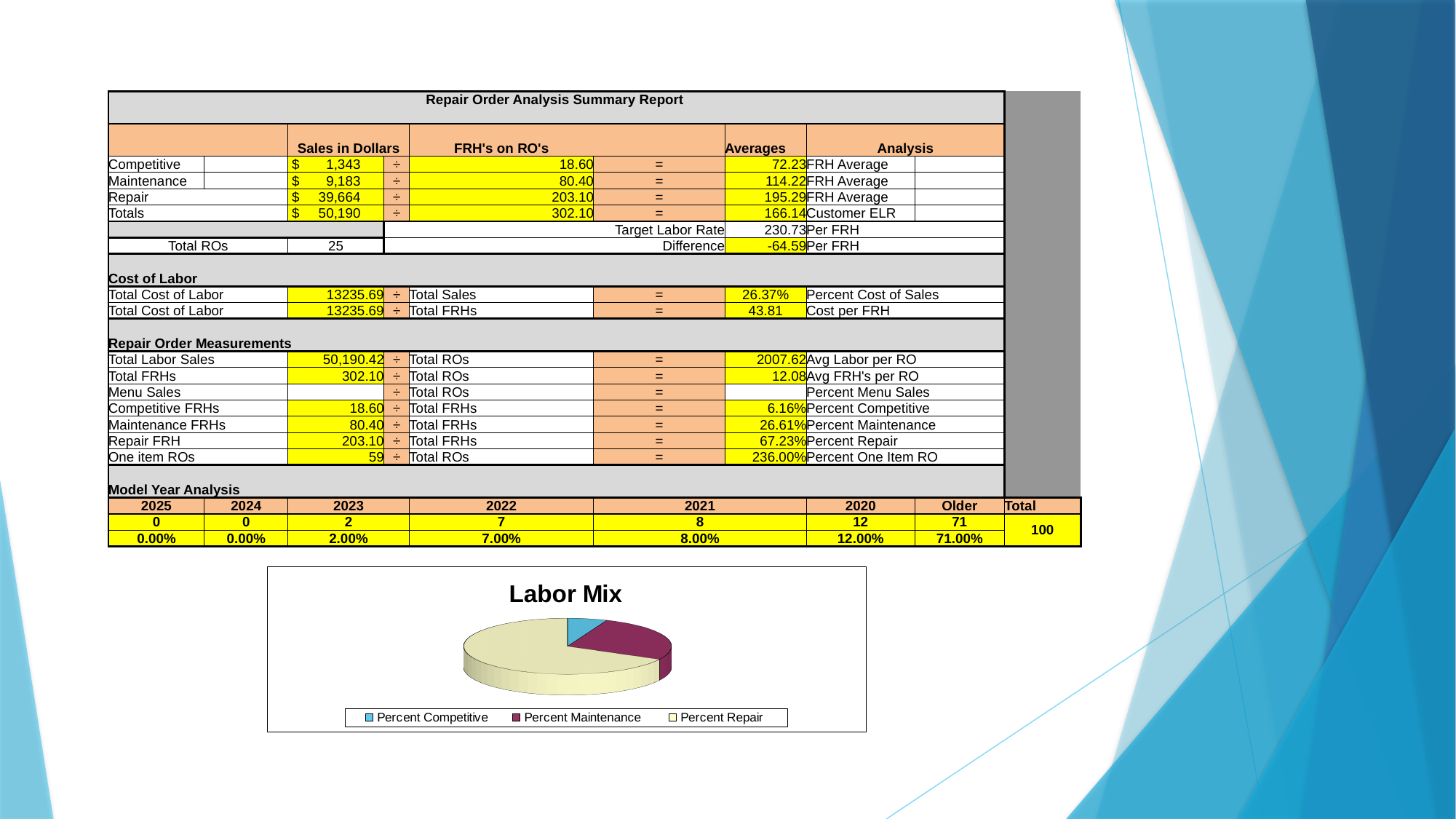

| Repair Order Analysis Summary Report |  |  |  |  |  |  |  |  |  |
| --- | --- | --- | --- | --- | --- | --- | --- | --- | --- |
|  |  |  |  |  |  |  |  |  |  |
|  |  | Sales in Dollars |  | FRH's on RO's |  |  |  |  |  |
|  |  |  |  |  |  | Averages | Analysis |  |  |
| Competitive |  | $ 1,343 | ÷ | 18.60 | = | 72.23 | FRH Average |  |  |
| Maintenance |  | $ 9,183 | ÷ | 80.40 | = | 114.22 | FRH Average |  |  |
| Repair |  | $ 39,664 | ÷ | 203.10 | = | 195.29 | FRH Average |  |  |
| Totals |  | $ 50,190 | ÷ | 302.10 | = | 166.14 | Customer ELR |  |  |
|  |  |  |  |  | Target Labor Rate | 230.73 | Per FRH |  |  |
| Total ROs |  | 25 |  |  | Difference | -64.59 | Per FRH |  |  |
|  |  |  |  |  |  |  |  |  |  |
| Cost of Labor |  |  |  |  |  |  |  |  |  |
| Total Cost of Labor |  | 13235.69 | ÷ | Total Sales | = | 26.37% | Percent Cost of Sales |  |  |
| Total Cost of Labor |  | 13235.69 | ÷ | Total FRHs | = | 43.81 | Cost per FRH |  |  |
|  |  |  |  |  |  |  |  |  |  |
| Repair Order Measurements |  |  |  |  |  |  |  |  |  |
| Total Labor Sales |  | 50,190.42 | ÷ | Total ROs | = | 2007.62 | Avg Labor per RO |  |  |
| Total FRHs |  | 302.10 | ÷ | Total ROs | = | 12.08 | Avg FRH's per RO |  |  |
| Menu Sales |  |  | ÷ | Total ROs | = |  | Percent Menu Sales |  |  |
| Competitive FRHs |  | 18.60 | ÷ | Total FRHs | = | 6.16% | Percent Competitive |  |  |
| Maintenance FRHs |  | 80.40 | ÷ | Total FRHs | = | 26.61% | Percent Maintenance |  |  |
| Repair FRH |  | 203.10 | ÷ | Total FRHs | = | 67.23% | Percent Repair |  |  |
| One item ROs |  | 59 | ÷ | Total ROs | = | 236.00% | Percent One Item RO |  |  |
|  |  |  |  |  |  |  |  |  |  |
| Model Year Analysis |  |  |  |  |  |  |  |  |  |
| 2025 | 2024 | 2023 |  | 2022 | 2021 |  | 2020 | Older | Total |
| 0 | 0 | 2 |  | 7 | 8 |  | 12 | 71 | 100 |
| 0.00% | 0.00% | 2.00% |  | 7.00% | 8.00% |  | 12.00% | 71.00% |  |

[unsupported chart]